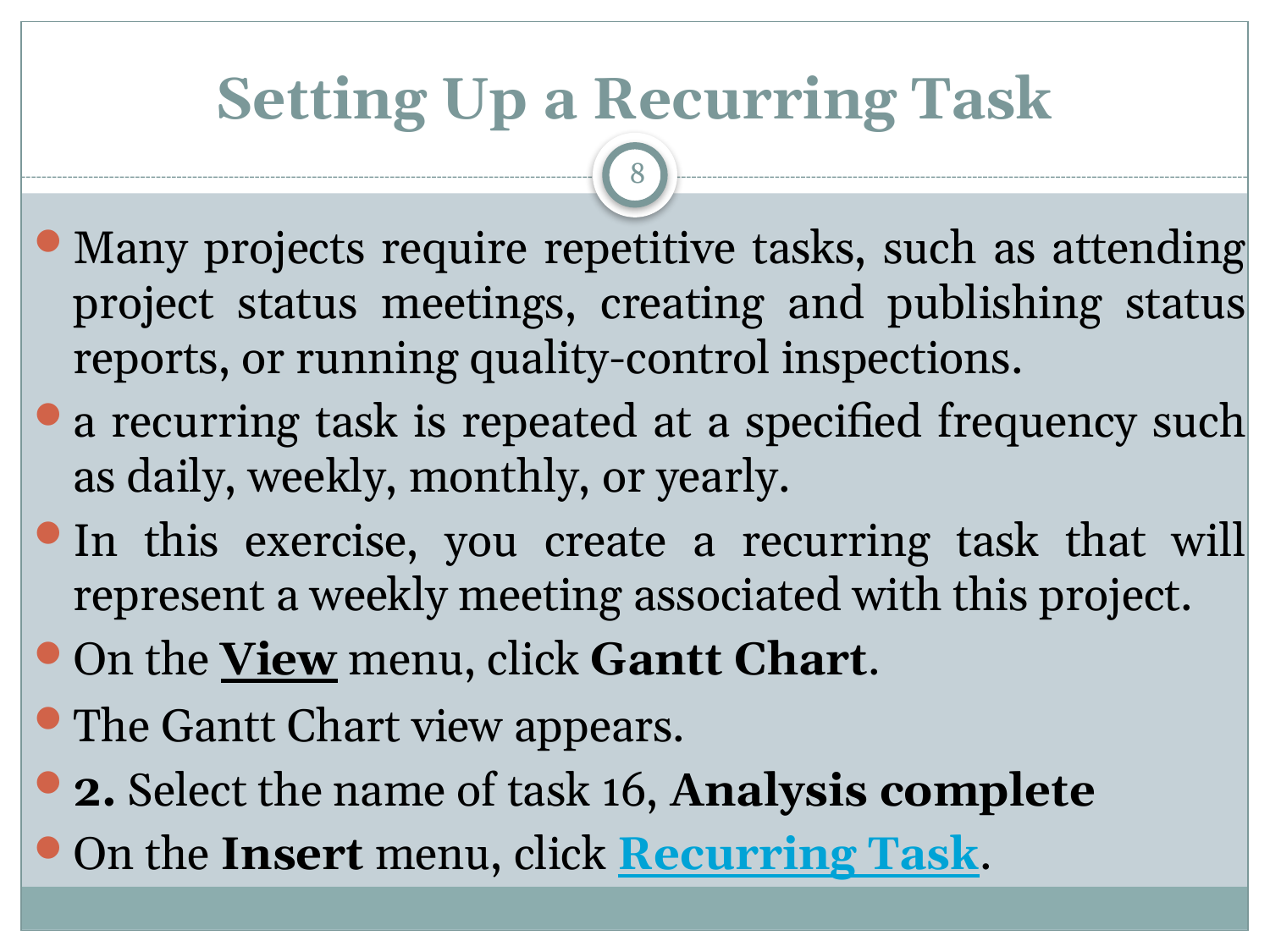

# Setting Up a Recurring Task
8
Many projects require repetitive tasks, such as attending project status meetings, creating and publishing status reports, or running quality-control inspections.
a recurring task is repeated at a specified frequency such as daily, weekly, monthly, or yearly.
In this exercise, you create a recurring task that will represent a weekly meeting associated with this project.
On the View menu, click Gantt Chart.
The Gantt Chart view appears.
2. Select the name of task 16, Analysis complete
On the Insert menu, click Recurring Task.